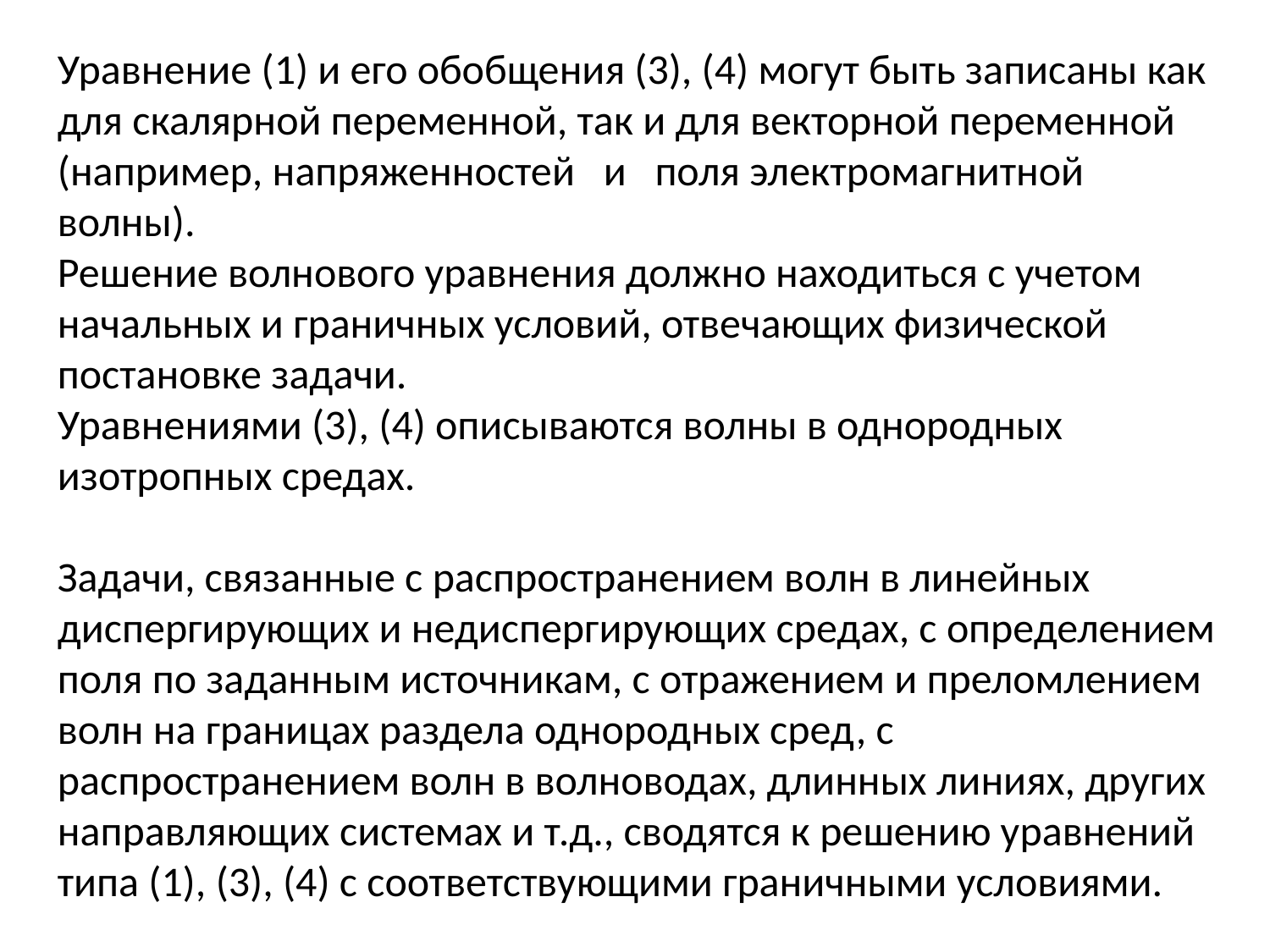

Уравнение (1) и его обобщения (3), (4) могут быть записаны как для скалярной переменной, так и для векторной переменной   (например, напряженностей   и   поля электромагнитной волны).
Решение волнового уравнения должно находиться с учетом начальных и граничных условий, отвечающих физической постановке задачи.
Уравнениями (3), (4) описываются волны в однородных изотропных средах.

Задачи, связанные с распространением волн в линейных диспергирующих и недиспергирующих средах, с определением поля по заданным источникам, с отражением и преломлением волн на границах раздела однородных сред, с распространением волн в волноводах, длинных линиях, других направляющих системах и т.д., сводятся к решению уравнений типа (1), (3), (4) с соответствующими граничными условиями.